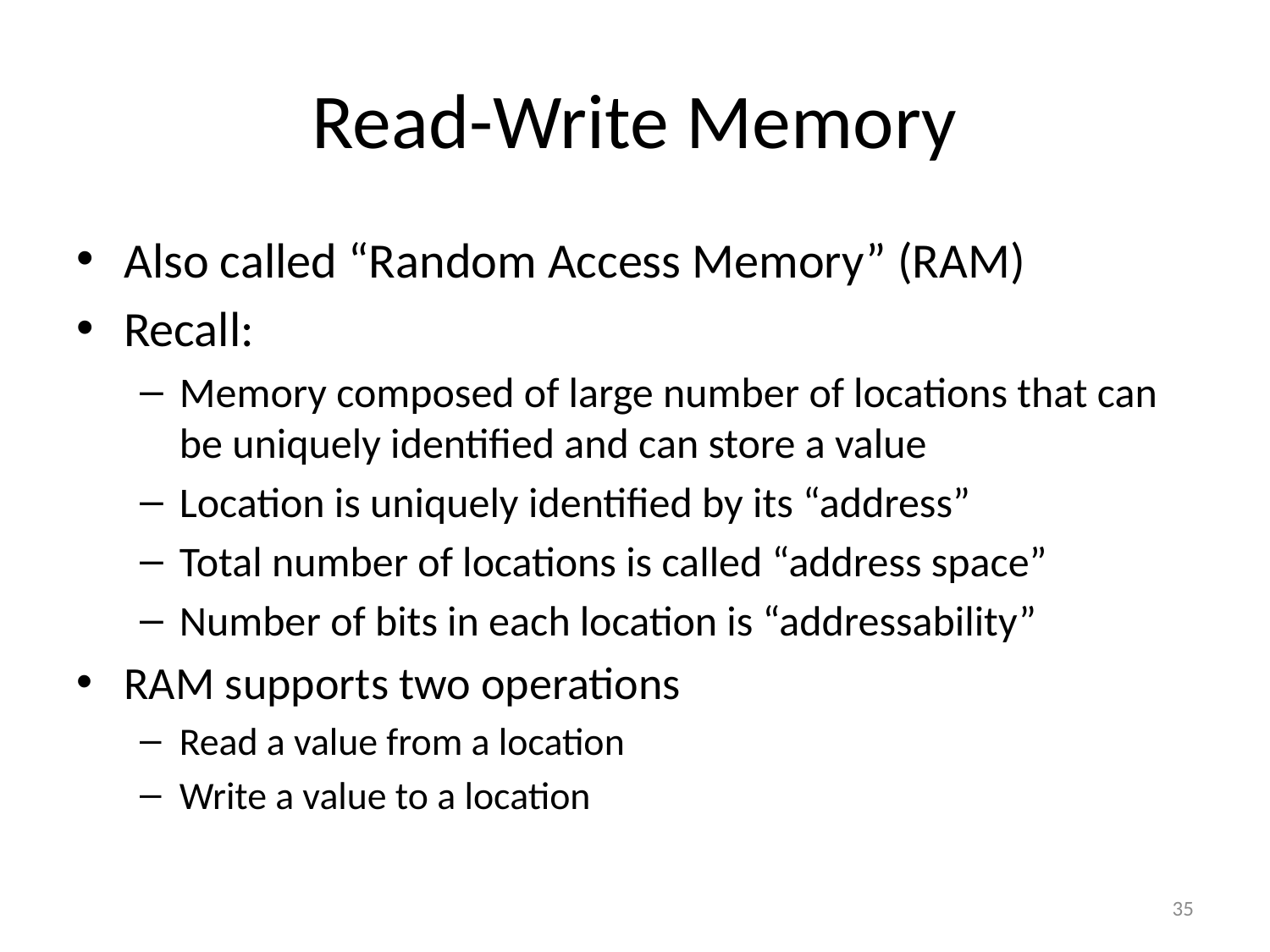

# Read-Write Memory
Also called “Random Access Memory” (RAM)
Recall:
Memory composed of large number of locations that can be uniquely identified and can store a value
Location is uniquely identified by its “address”
Total number of locations is called “address space”
Number of bits in each location is “addressability”
RAM supports two operations
Read a value from a location
Write a value to a location
35